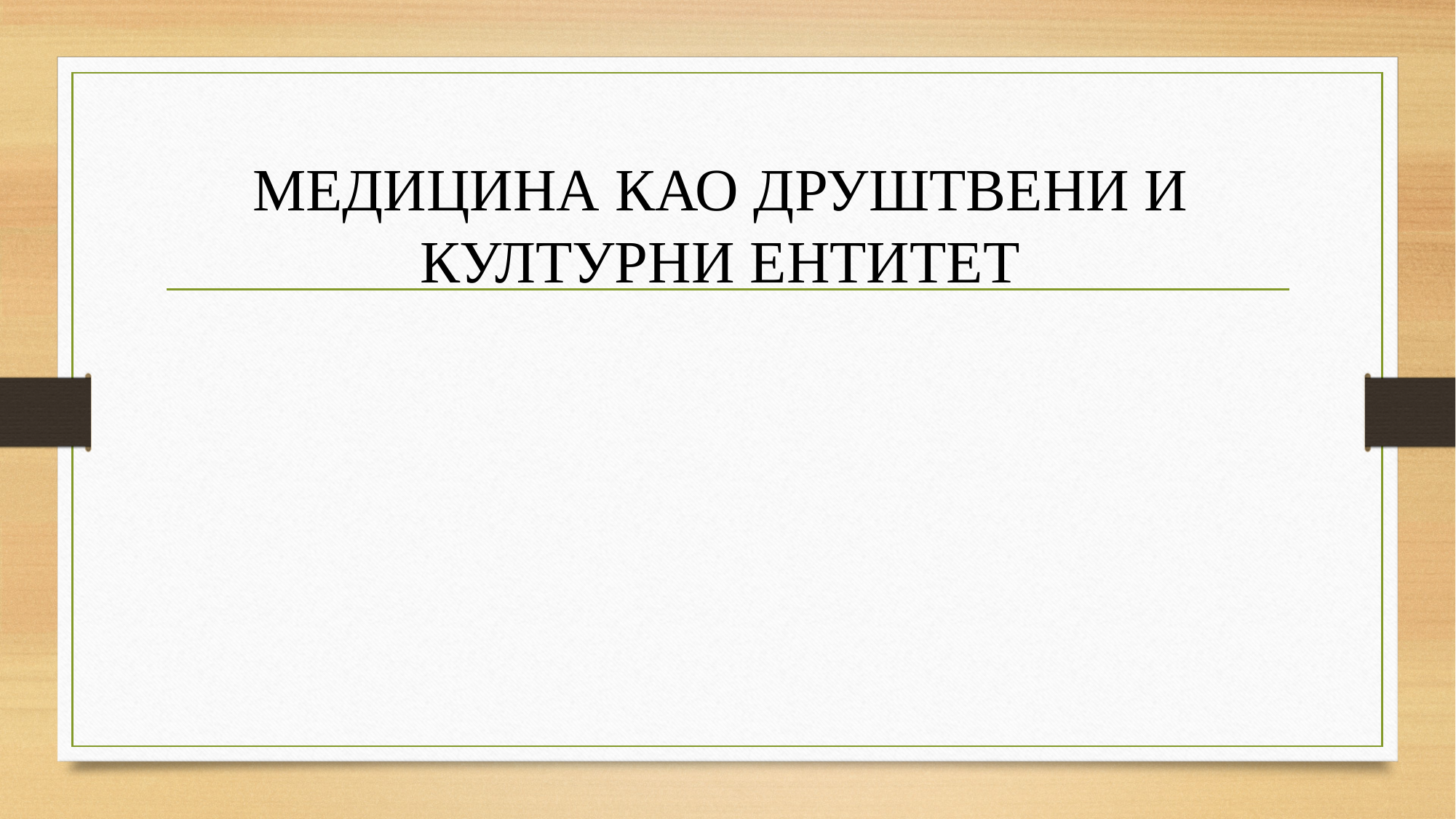

# Медицина као друштвени и културни ентитет